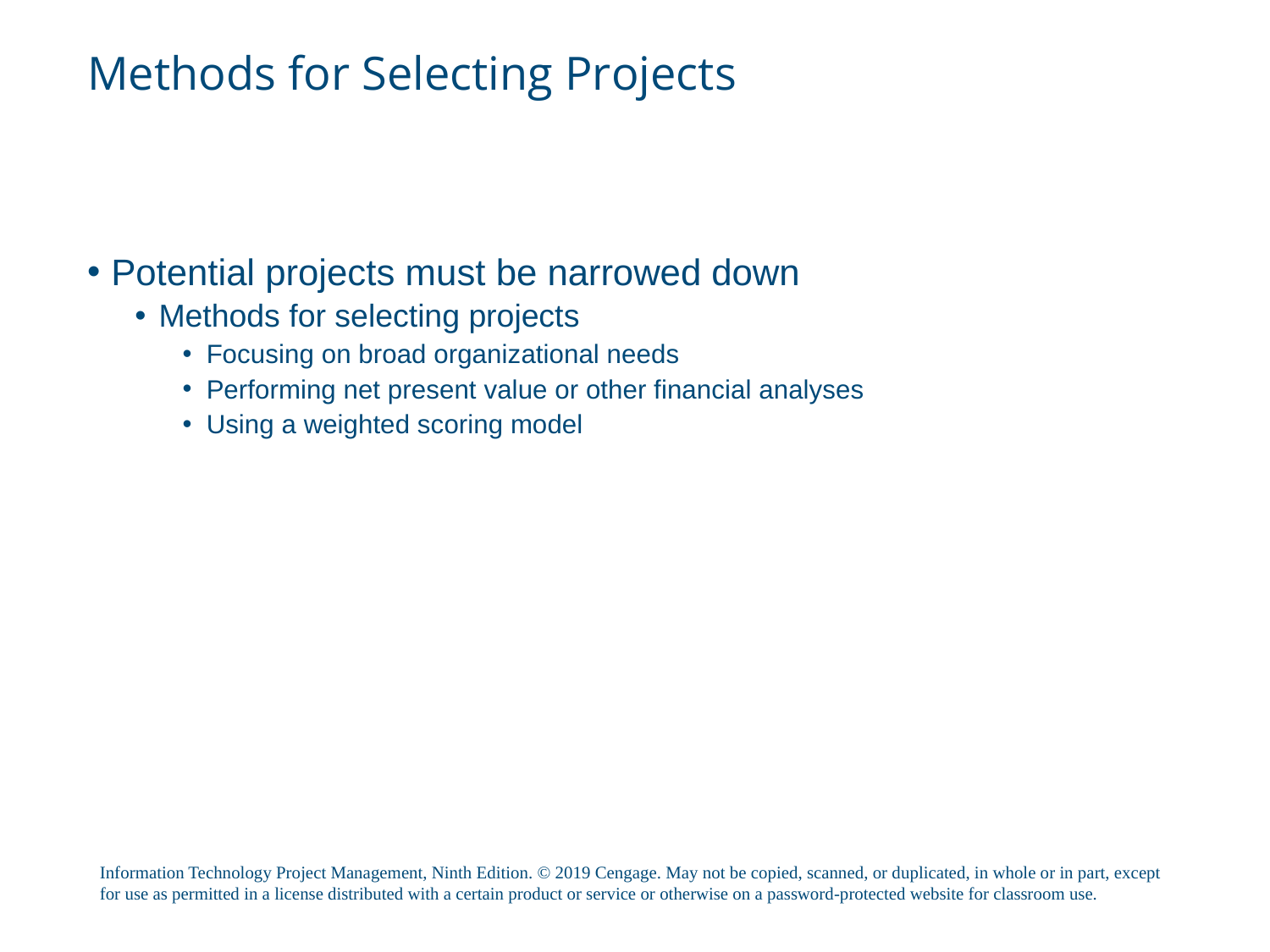

# Methods for Selecting Projects
Potential projects must be narrowed down
Methods for selecting projects
Focusing on broad organizational needs
Performing net present value or other financial analyses
Using a weighted scoring model

Information Technology Project Management, Ninth Edition. © 2019 Cengage. May not be copied, scanned, or duplicated, in whole or in part, except for use as permitted in a license distributed with a certain product or service or otherwise on a password-protected website for classroom use.